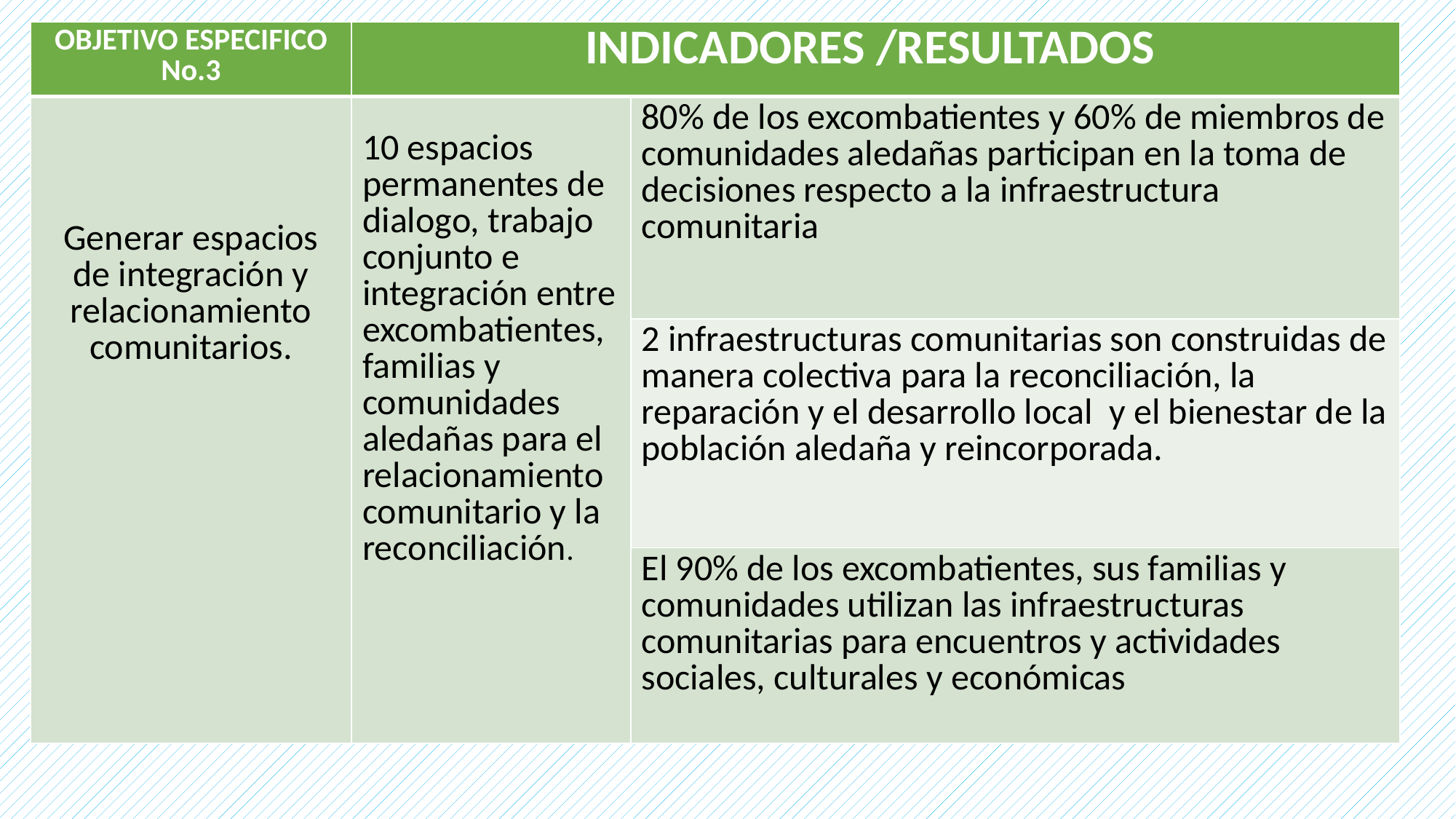

| OBJETIVO ESPECIFICO No.3 | INDICADORES /RESULTADOS |  |
| --- | --- | --- |
| Generar espacios de integración y relacionamiento comunitarios. | 10 espacios permanentes de dialogo, trabajo conjunto e integración entre excombatientes, familias y comunidades aledañas para el relacionamiento comunitario y la reconciliación. | 80% de los excombatientes y 60% de miembros de comunidades aledañas participan en la toma de decisiones respecto a la infraestructura comunitaria |
|  |  | 2 infraestructuras comunitarias son construidas de manera colectiva para la reconciliación, la reparación y el desarrollo local y el bienestar de la población aledaña y reincorporada. |
|  |  | El 90% de los excombatientes, sus familias y comunidades utilizan las infraestructuras comunitarias para encuentros y actividades sociales, culturales y económicas |